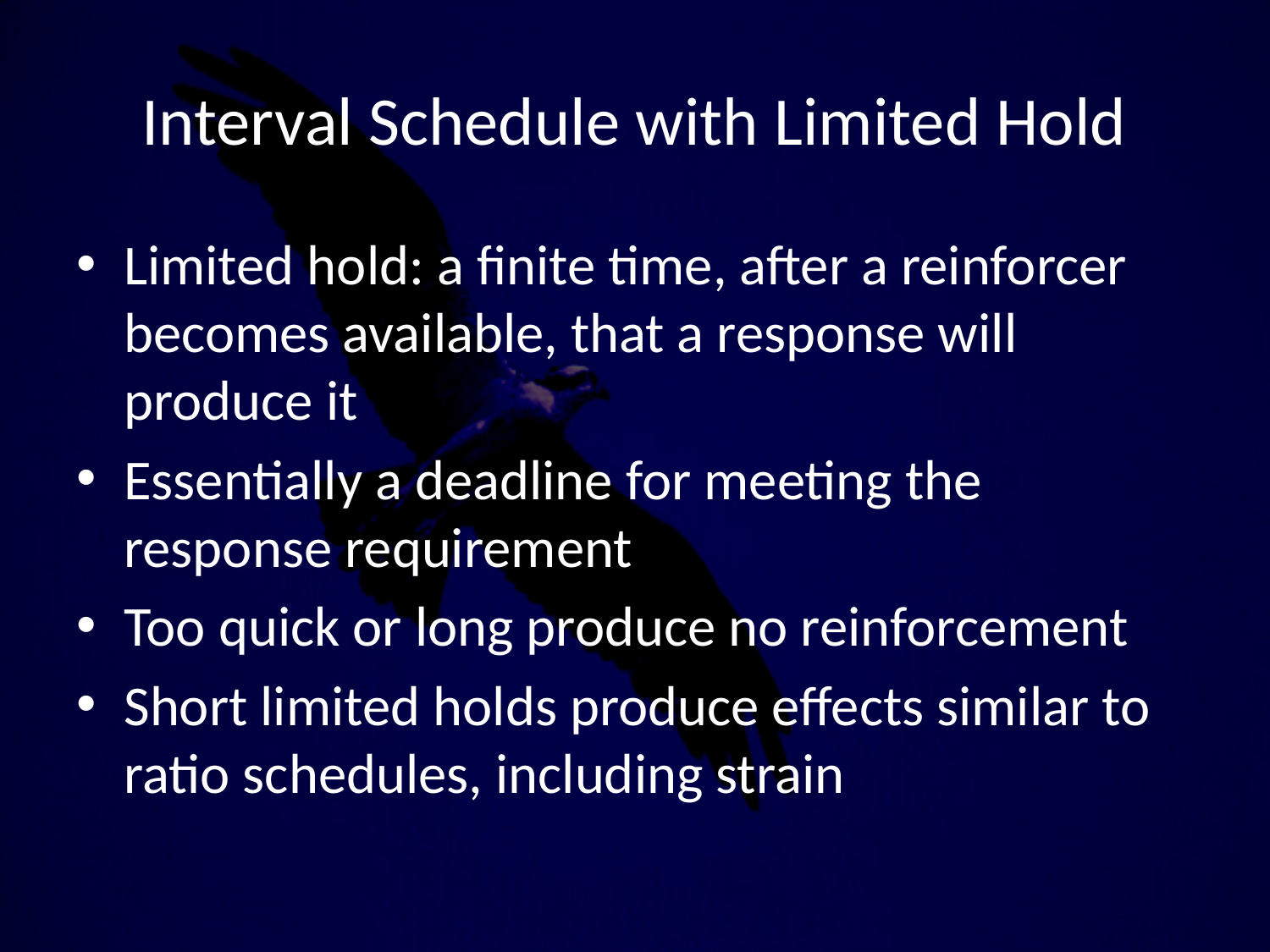

# Interval Schedule with Limited Hold
Limited hold: a finite time, after a reinforcer becomes available, that a response will produce it
Essentially a deadline for meeting the response requirement
Too quick or long produce no reinforcement
Short limited holds produce effects similar to ratio schedules, including strain